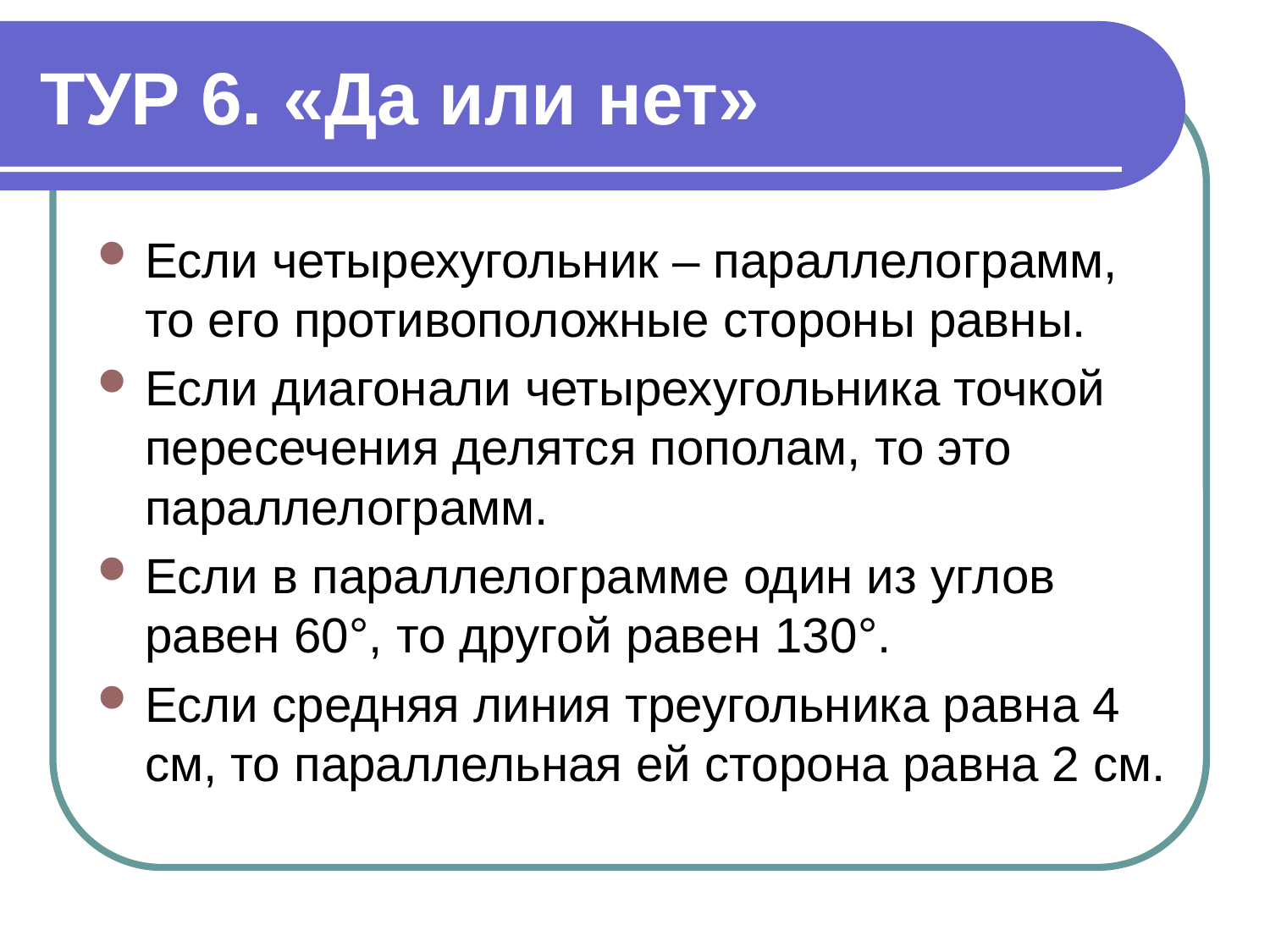

# ТУР 6. «Да или нет»
Если четырехугольник – параллелограмм, то его противоположные стороны равны.
Если диагонали четырехугольника точкой пересечения делятся пополам, то это параллелограмм.
Если в параллелограмме один из углов равен 60°, то другой равен 130°.
Если средняя линия треугольника равна 4 см, то параллельная ей сторона равна 2 см.